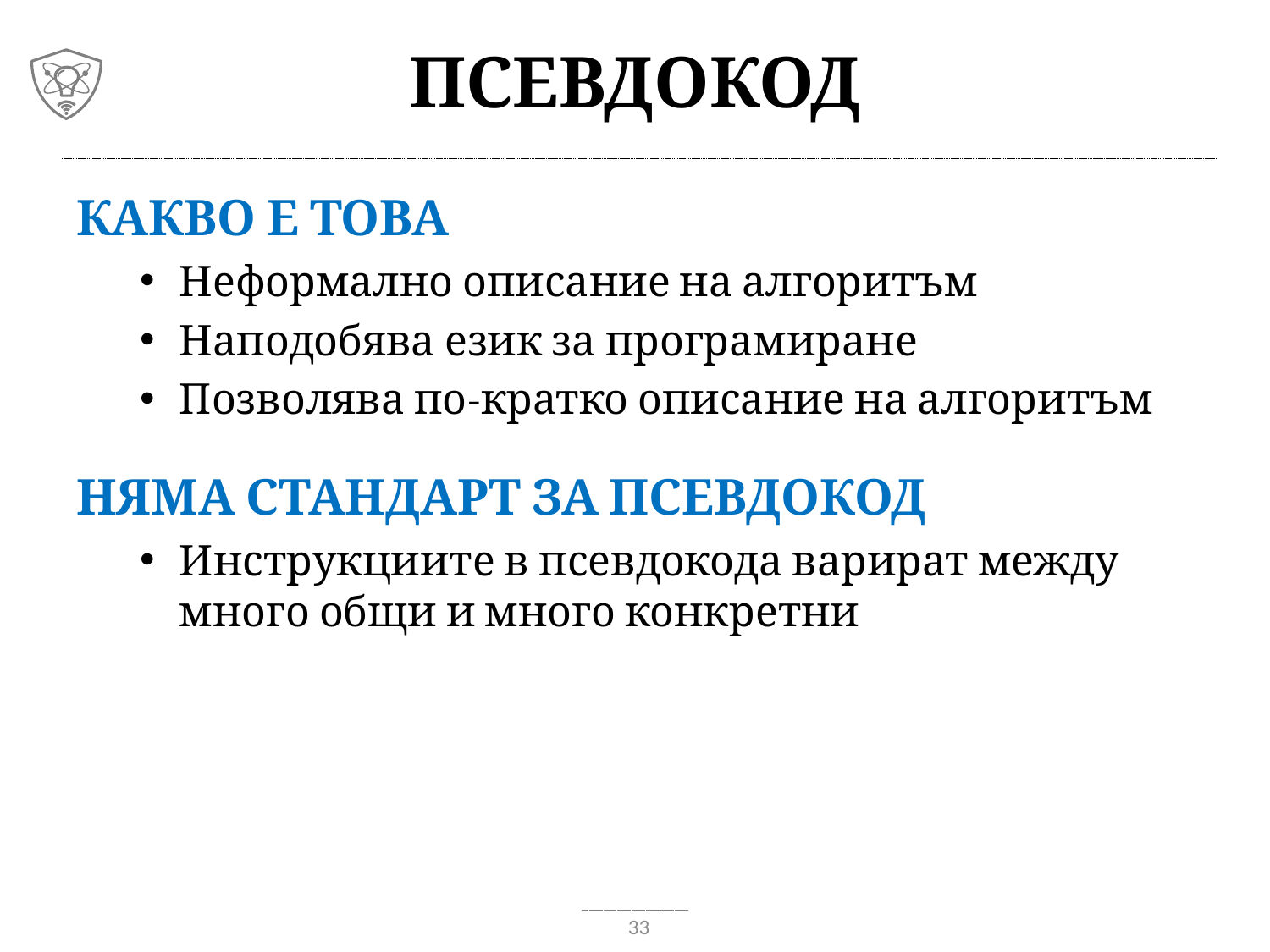

# Псевдокод
Какво е това
Неформално описание на алгоритъм
Наподобява език за програмиране
Позволява по-кратко описание на алгоритъм
Няма стандарт за псевдокод
Инструкциите в псевдокода варират между много общи и много конкретни
33